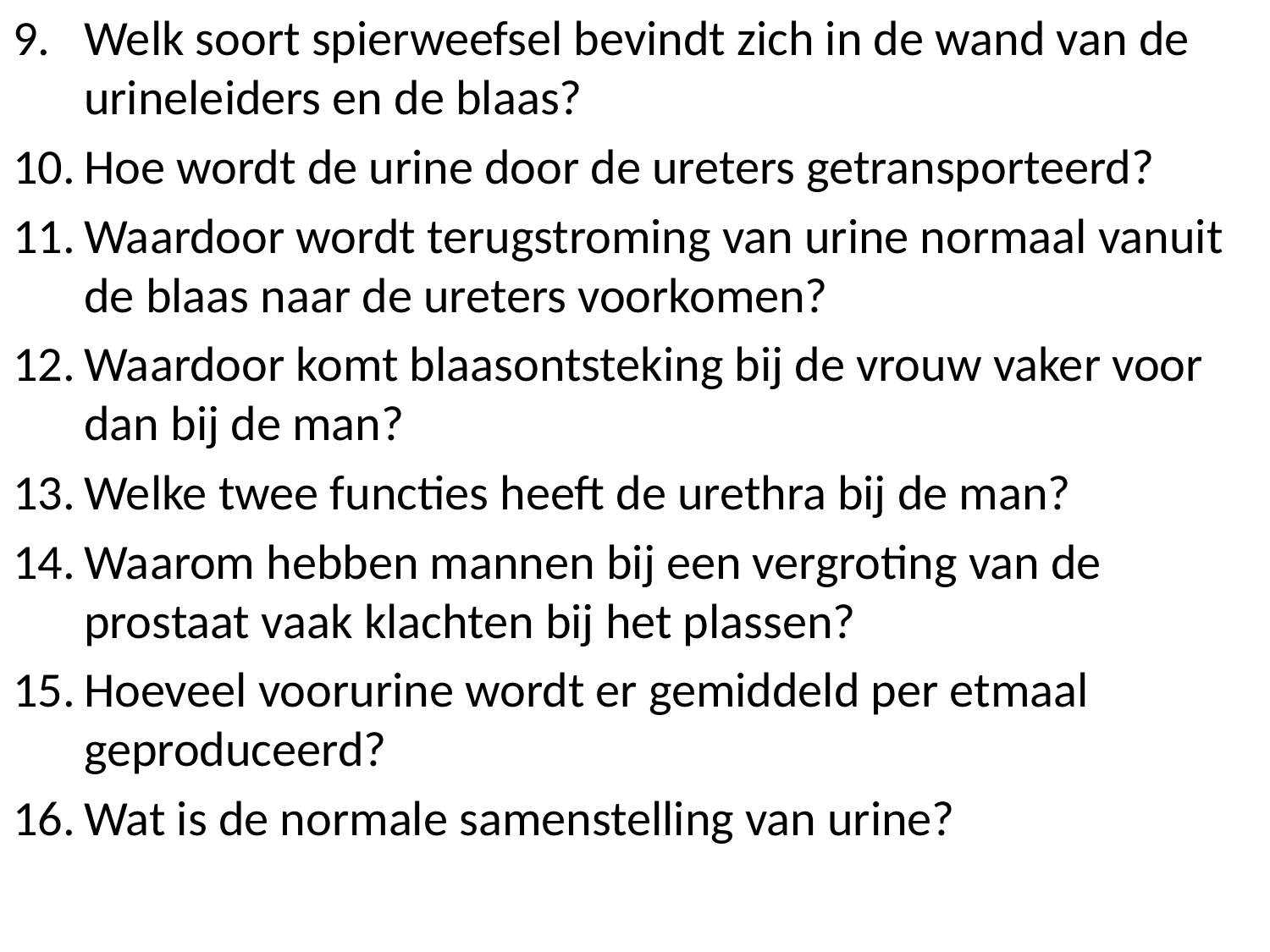

Welk soort spierweefsel bevindt zich in de wand van de urineleiders en de blaas?
Hoe wordt de urine door de ureters getransporteerd?
Waardoor wordt terugstroming van urine normaal vanuit de blaas naar de ureters voorkomen?
Waardoor komt blaasontsteking bij de vrouw vaker voor dan bij de man?
Welke twee functies heeft de urethra bij de man?
Waarom hebben mannen bij een vergroting van de prostaat vaak klachten bij het plassen?
Hoeveel voorurine wordt er gemiddeld per etmaal geproduceerd?
Wat is de normale samenstelling van urine?